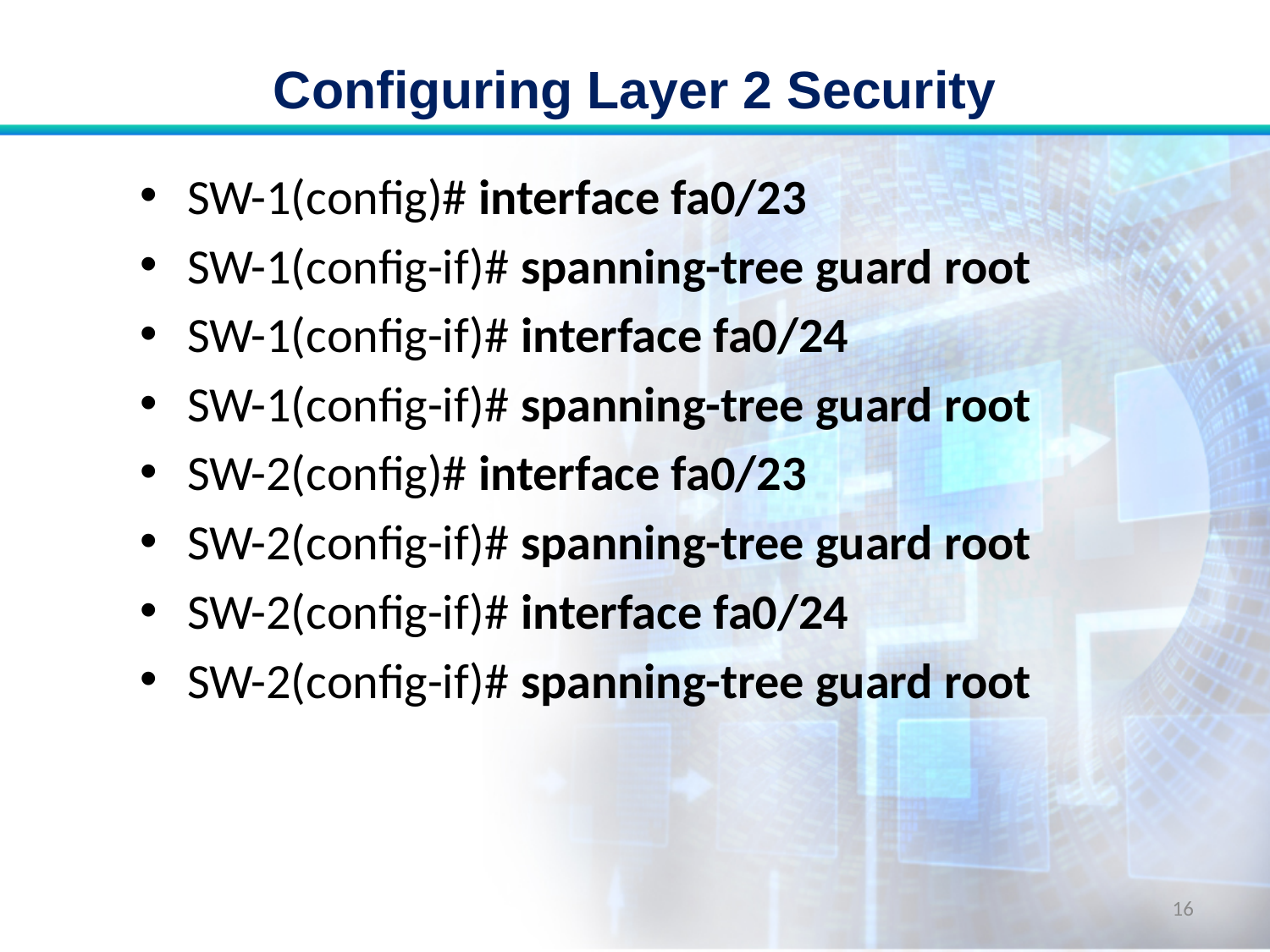

# Configuring Layer 2 Security
SW-1(config)# interface fa0/23
SW-1(config-if)# spanning-tree guard root
SW-1(config-if)# interface fa0/24
SW-1(config-if)# spanning-tree guard root
SW-2(config)# interface fa0/23
SW-2(config-if)# spanning-tree guard root
SW-2(config-if)# interface fa0/24
SW-2(config-if)# spanning-tree guard root
16